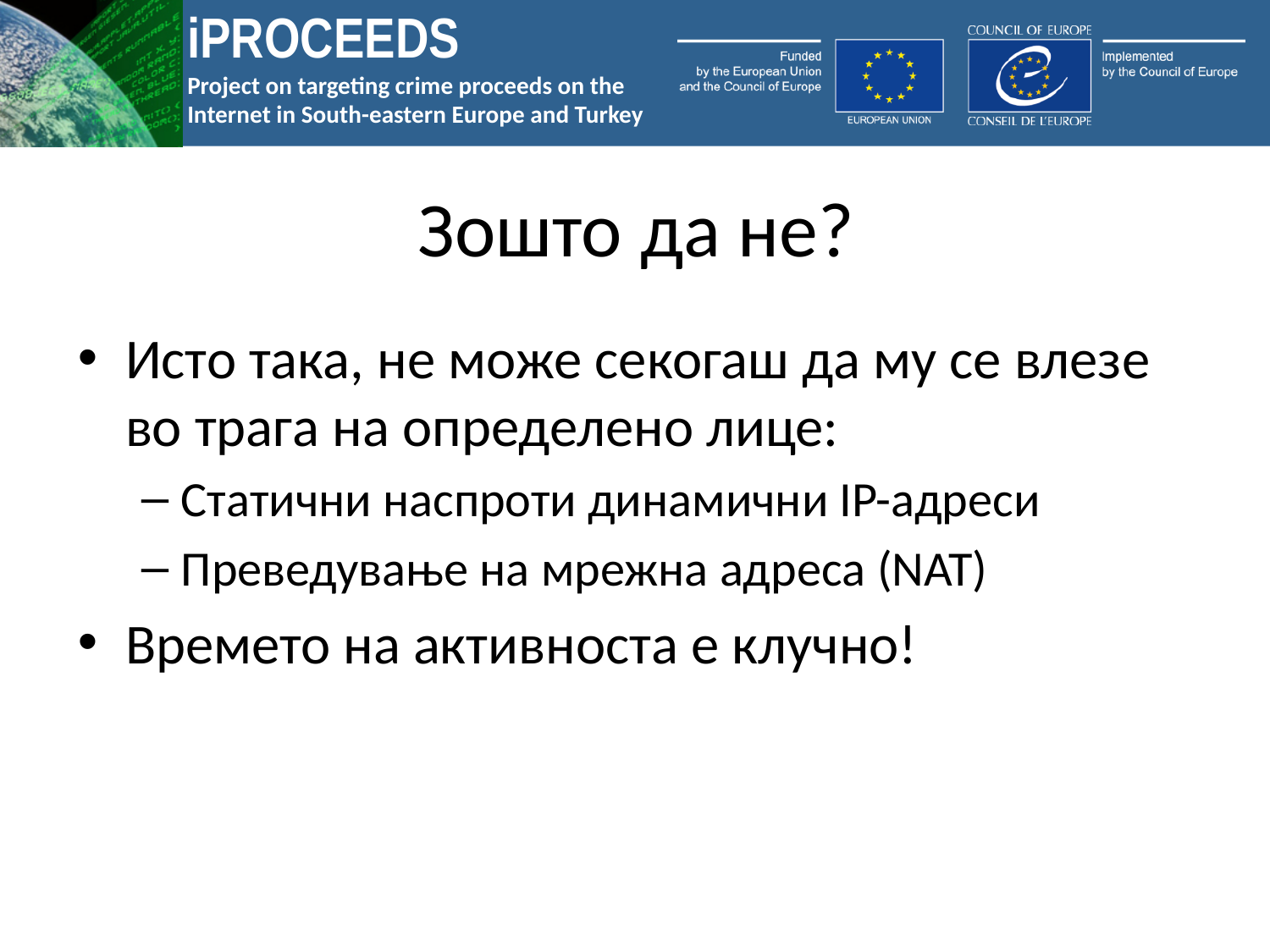

# Зошто да не?
Исто така, не може секогаш да му се влезе во трага на определено лице:
Статични наспроти динамични IP-адреси
Преведување на мрежна адреса (NAT)
Времето на активноста е клучно!